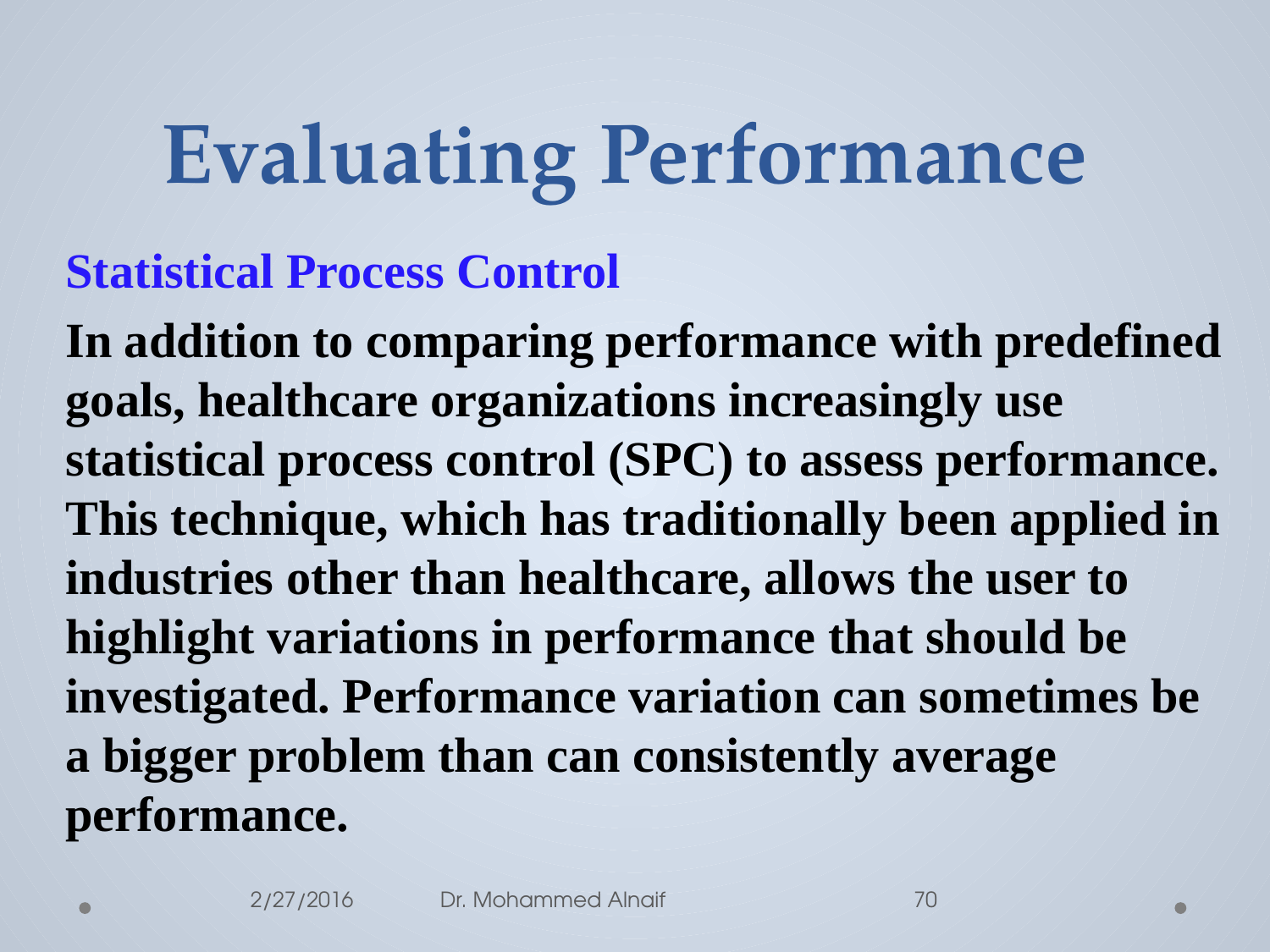

# Evaluating Performance
Statistical Process Control
In addition to comparing performance with predefined goals, healthcare organizations increasingly use statistical process control (SPC) to assess performance. This technique, which has traditionally been applied in industries other than healthcare, allows the user to highlight variations in performance that should be investigated. Performance variation can sometimes be a bigger problem than can consistently average performance.

2/27/2016
Dr. Mohammed Alnaif
70